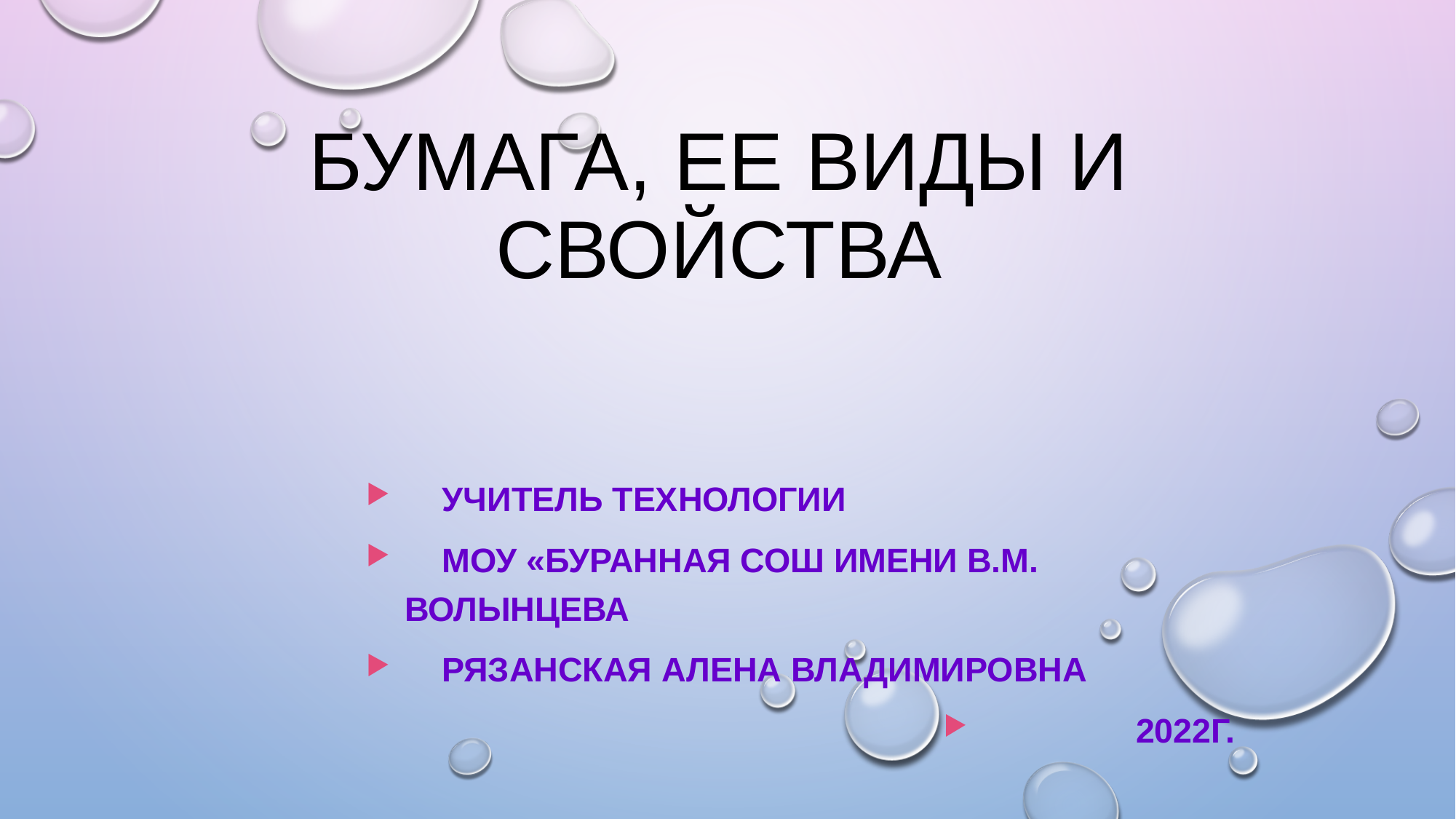

# Бумага, ее виды и свойства
    Учитель технологии
    МОУ «Буранная СОШ имени В.М. Волынцева
    Рязанская Алена Владимировна
2022г.